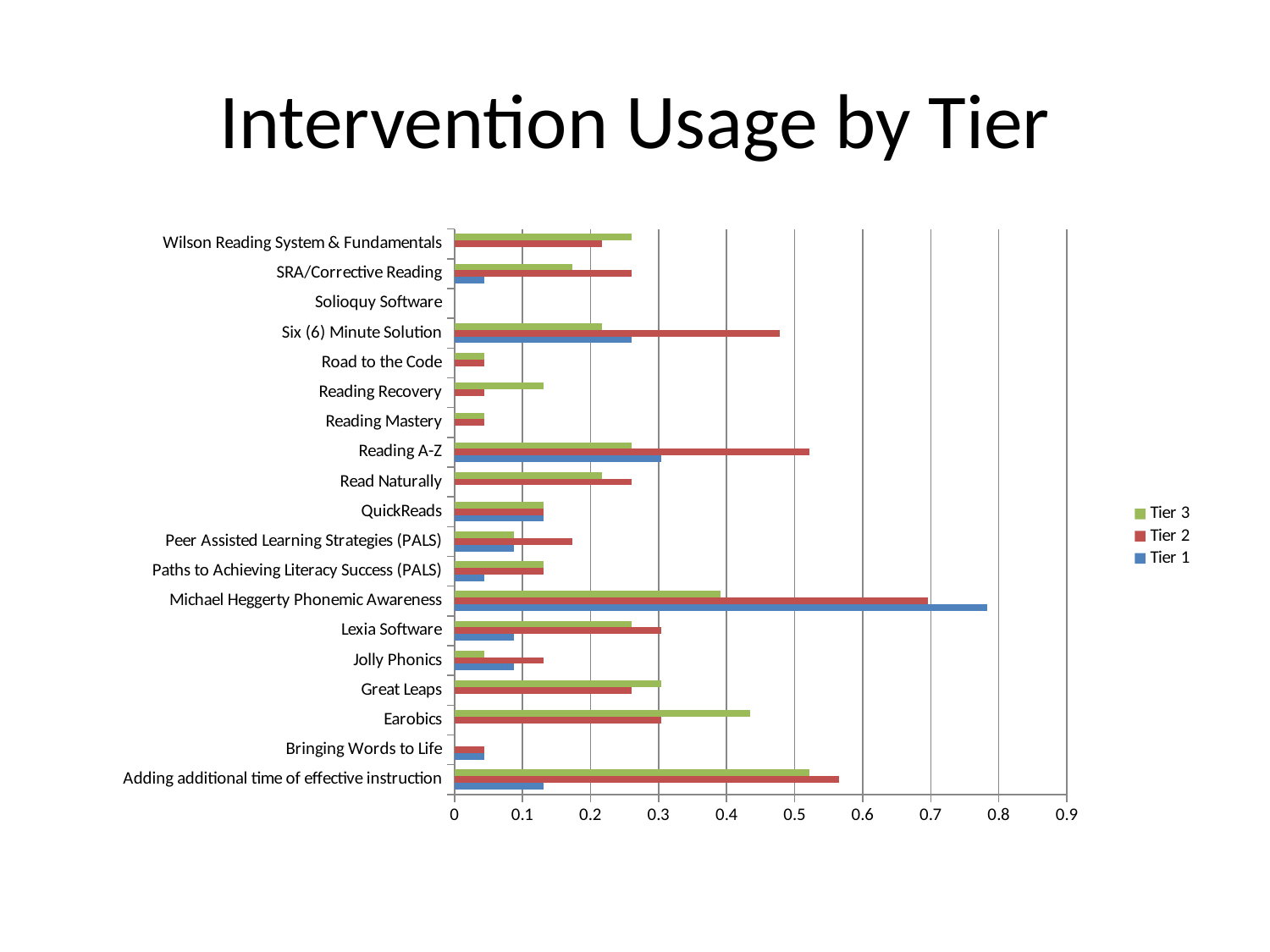

# Intervention Usage by Tier

### Chart

| Category | Tier 1 | Tier 2 | Tier 3 |
|---|---|---|---|
| Adding additional time of effective instruction | 0.1304347826086957 | 0.5652173913043476 | 0.5217391304347838 |
| Bringing Words to Life | 0.04347826086956522 | 0.04347826086956522 | 0.0 |
| Earobics | 0.0 | 0.3043478260869568 | 0.43478260869565294 |
| Great Leaps | 0.0 | 0.26086956521739185 | 0.3043478260869568 |
| Jolly Phonics | 0.08695652173913054 | 0.1304347826086957 | 0.04347826086956522 |
| Lexia Software | 0.08695652173913054 | 0.3043478260869568 | 0.26086956521739185 |
| Michael Heggerty Phonemic Awareness | 0.7826086956521753 | 0.6956521739130437 | 0.39130434782608764 |
| Paths to Achieving Literacy Success (PALS) | 0.04347826086956522 | 0.1304347826086957 | 0.1304347826086957 |
| Peer Assisted Learning Strategies (PALS) | 0.08695652173913054 | 0.1739130434782613 | 0.08695652173913054 |
| QuickReads | 0.1304347826086957 | 0.1304347826086957 | 0.1304347826086957 |
| Read Naturally | 0.0 | 0.26086956521739185 | 0.21739130434782647 |
| Reading A-Z | 0.3043478260869568 | 0.5217391304347838 | 0.26086956521739185 |
| Reading Mastery | 0.0 | 0.04347826086956522 | 0.04347826086956522 |
| Reading Recovery | 0.0 | 0.04347826086956522 | 0.1304347826086957 |
| Road to the Code | 0.0 | 0.04347826086956522 | 0.04347826086956522 |
| Six (6) Minute Solution | 0.26086956521739185 | 0.47826086956521796 | 0.21739130434782647 |
| Solioquy Software | 0.0 | 0.0 | 0.0 |
| SRA/Corrective Reading | 0.04347826086956522 | 0.26086956521739185 | 0.1739130434782613 |
| Wilson Reading System & Fundamentals | 0.0 | 0.21739130434782647 | 0.26086956521739185 |